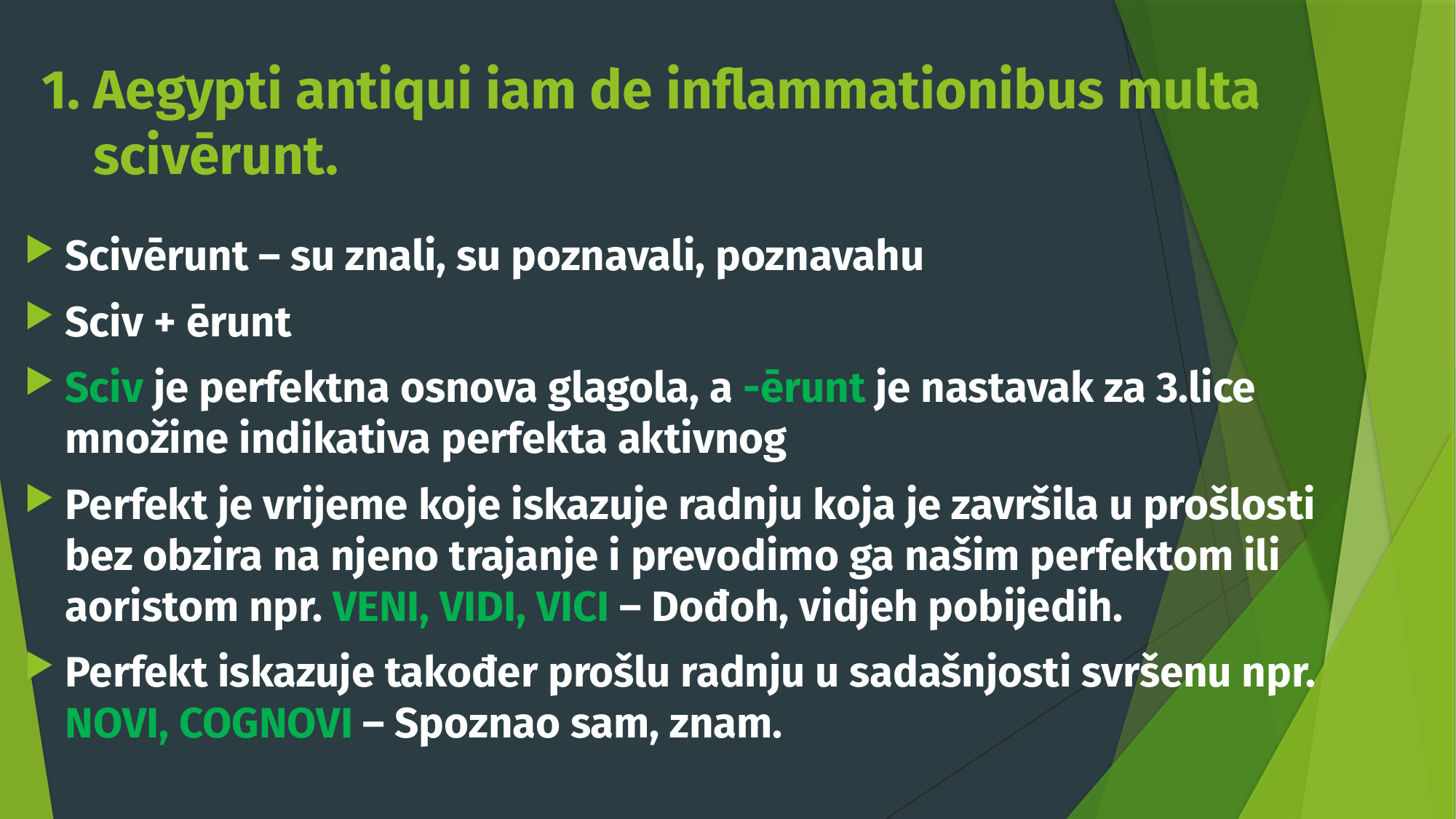

# 1. Aegypti antiqui iam de inflammationibus multa scivērunt.
Scivērunt – su znali, su poznavali, poznavahu
Sciv + ērunt
Sciv je perfektna osnova glagola, a -ērunt je nastavak za 3.lice množine indikativa perfekta aktivnog
Perfekt je vrijeme koje iskazuje radnju koja je završila u prošlosti  bez obzira na njeno trajanje i prevodimo ga našim perfektom ili aoristom npr. VENI, VIDI, VICI – Dođoh, vidjeh pobijedih.
Perfekt iskazuje također prošlu radnju u sadašnjosti svršenu npr. NOVI, COGNOVI – Spoznao sam, znam.